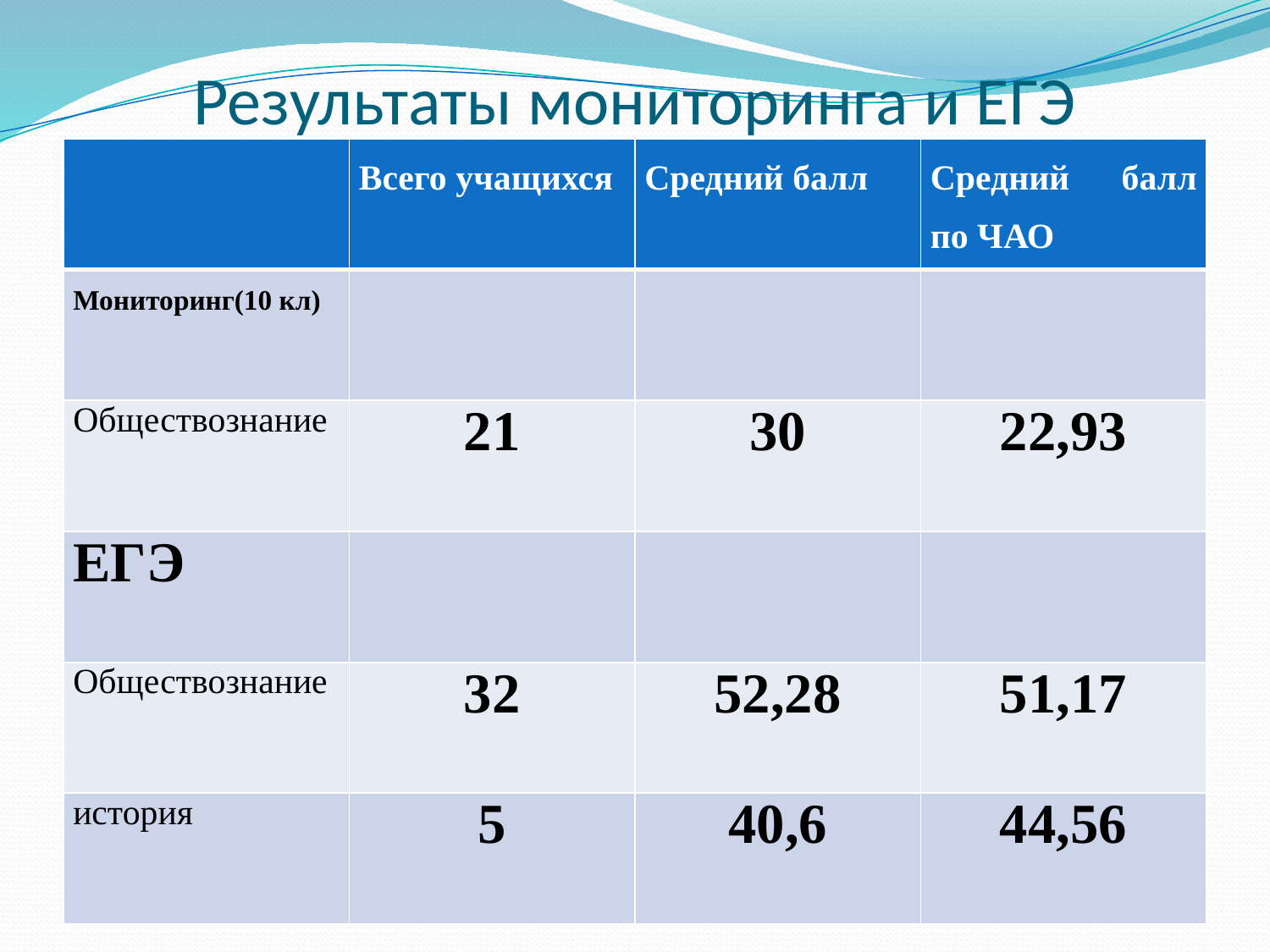

# Результаты мониторинга и ЕГЭ
|  | Всего учащихся | Средний балл | Средний балл по ЧАО |
| --- | --- | --- | --- |
| Мониторинг(10 кл) |  |  |  |
| Обществознание | 21 | 30 | 22,93 |
| ЕГЭ |  |  |  |
| Обществознание | 32 | 52,28 | 51,17 |
| история | 5 | 40,6 | 44,56 |